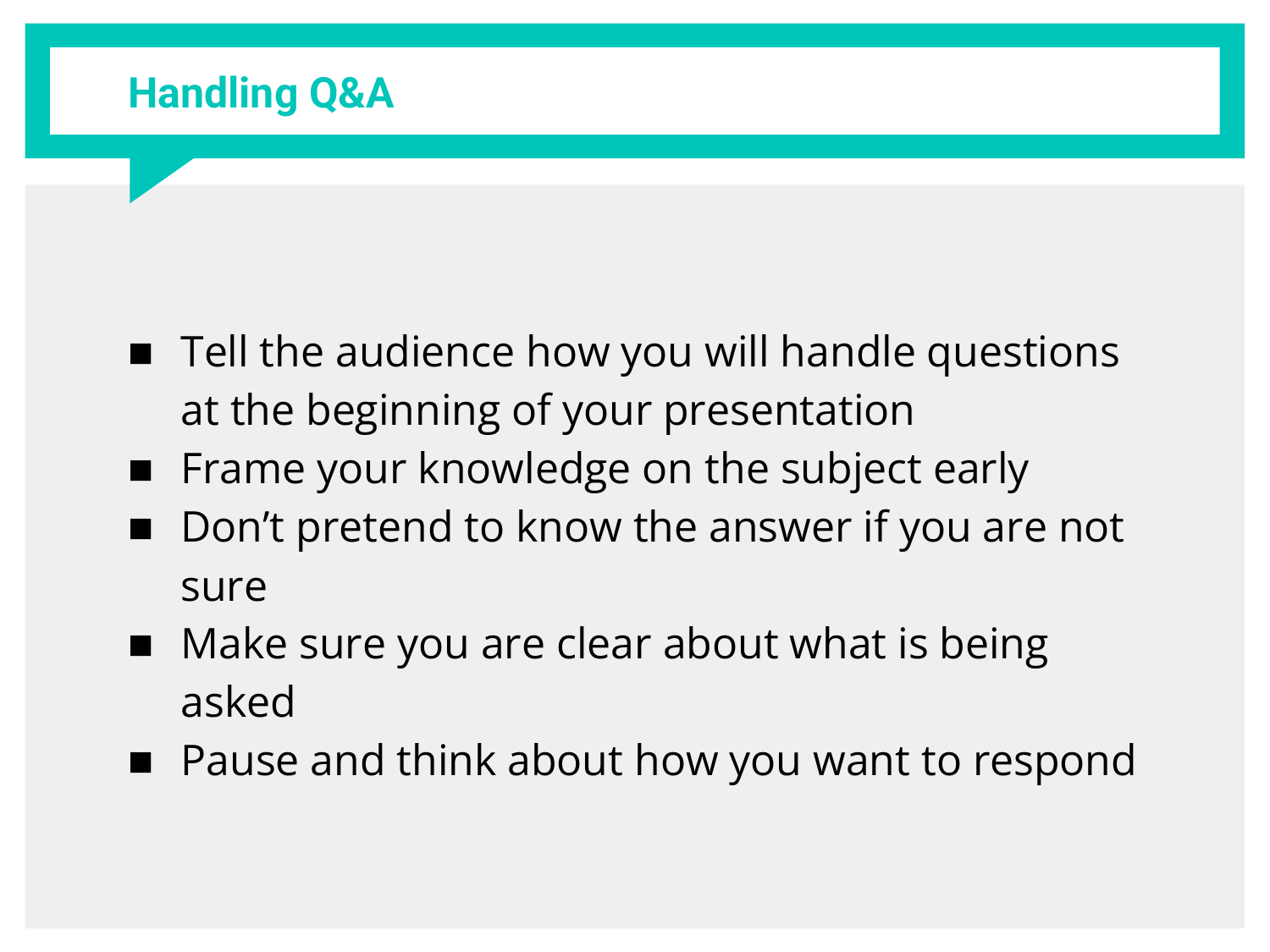

# Handling Q&A

Tell the audience how you will handle questions at the beginning of your presentation
Frame your knowledge on the subject early
Don’t pretend to know the answer if you are not sure
Make sure you are clear about what is being asked
Pause and think about how you want to respond